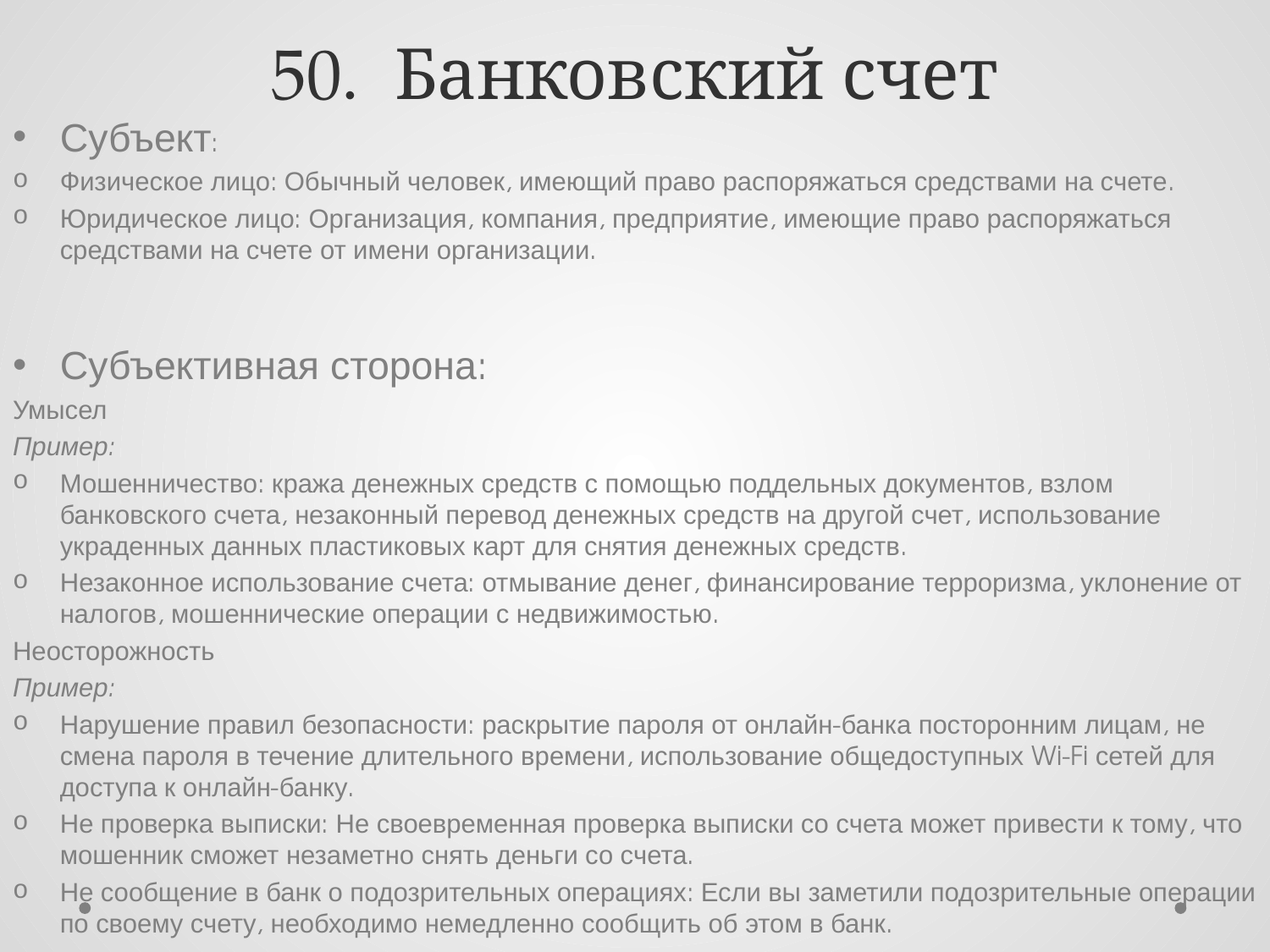

# 50.  Банковский счет
Субъект:
Физическое лицо: Обычный человек, имеющий право распоряжаться средствами на счете.
Юридическое лицо: Организация, компания, предприятие, имеющие право распоряжаться средствами на счете от имени организации.

Субъективная сторона:
Умысел
Пример:
Мошенничество: кража денежных средств с помощью поддельных документов, взлом банковского счета, незаконный перевод денежных средств на другой счет, использование украденных данных пластиковых карт для снятия денежных средств.
Незаконное использование счета: отмывание денег, финансирование терроризма, уклонение от налогов, мошеннические операции с недвижимостью.
Неосторожность
Пример:
Нарушение правил безопасности: раскрытие пароля от онлайн-банка посторонним лицам, не смена пароля в течение длительного времени, использование общедоступных Wi-Fi сетей для доступа к онлайн-банку.
Не проверка выписки: Не своевременная проверка выписки со счета может привести к тому, что мошенник сможет незаметно снять деньги со счета.
Не сообщение в банк о подозрительных операциях: Если вы заметили подозрительные операции по своему счету, необходимо немедленно сообщить об этом в банк.